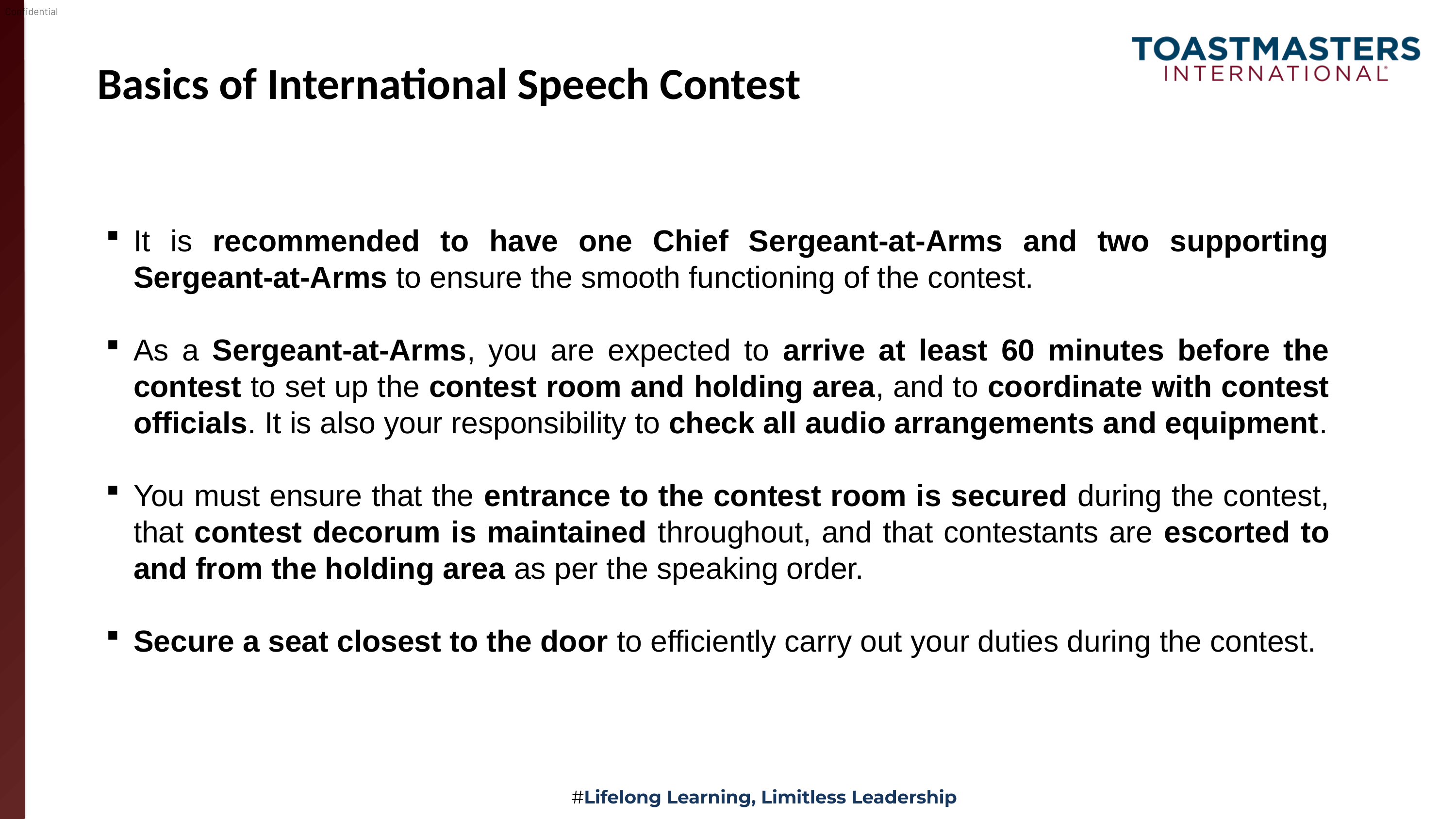

# Basics of International Speech Contest
It is recommended to have one Chief Sergeant-at-Arms and two supporting Sergeant-at-Arms to ensure the smooth functioning of the contest.

As a Sergeant-at-Arms, you are expected to arrive at least 60 minutes before the contest to set up the contest room and holding area, and to coordinate with contest officials. It is also your responsibility to check all audio arrangements and equipment.

You must ensure that the entrance to the contest room is secured during the contest, that contest decorum is maintained throughout, and that contestants are escorted to and from the holding area as per the speaking order.

Secure a seat closest to the door to efficiently carry out your duties during the contest.